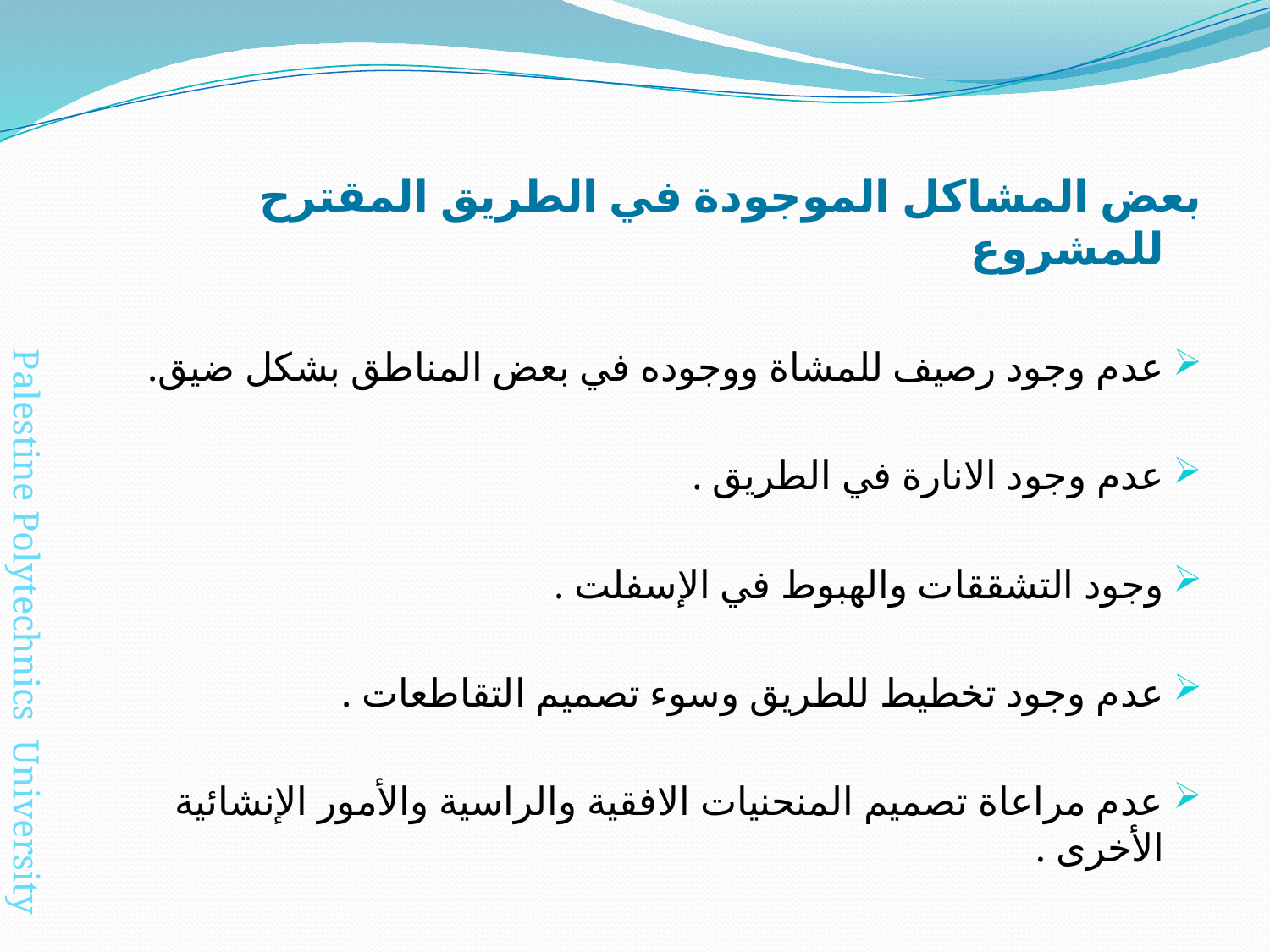

بعض المشاكل الموجودة في الطريق المقترح للمشروع

عدم وجود رصيف للمشاة ووجوده في بعض المناطق بشكل ضيق.

عدم وجود الانارة في الطريق .

وجود التشققات والهبوط في الإسفلت .

عدم وجود تخطيط للطريق وسوء تصميم التقاطعات .

عدم مراعاة تصميم المنحنيات الافقية والراسية والأمور الإنشائية الأخرى .
Palestine Polytechnics  University